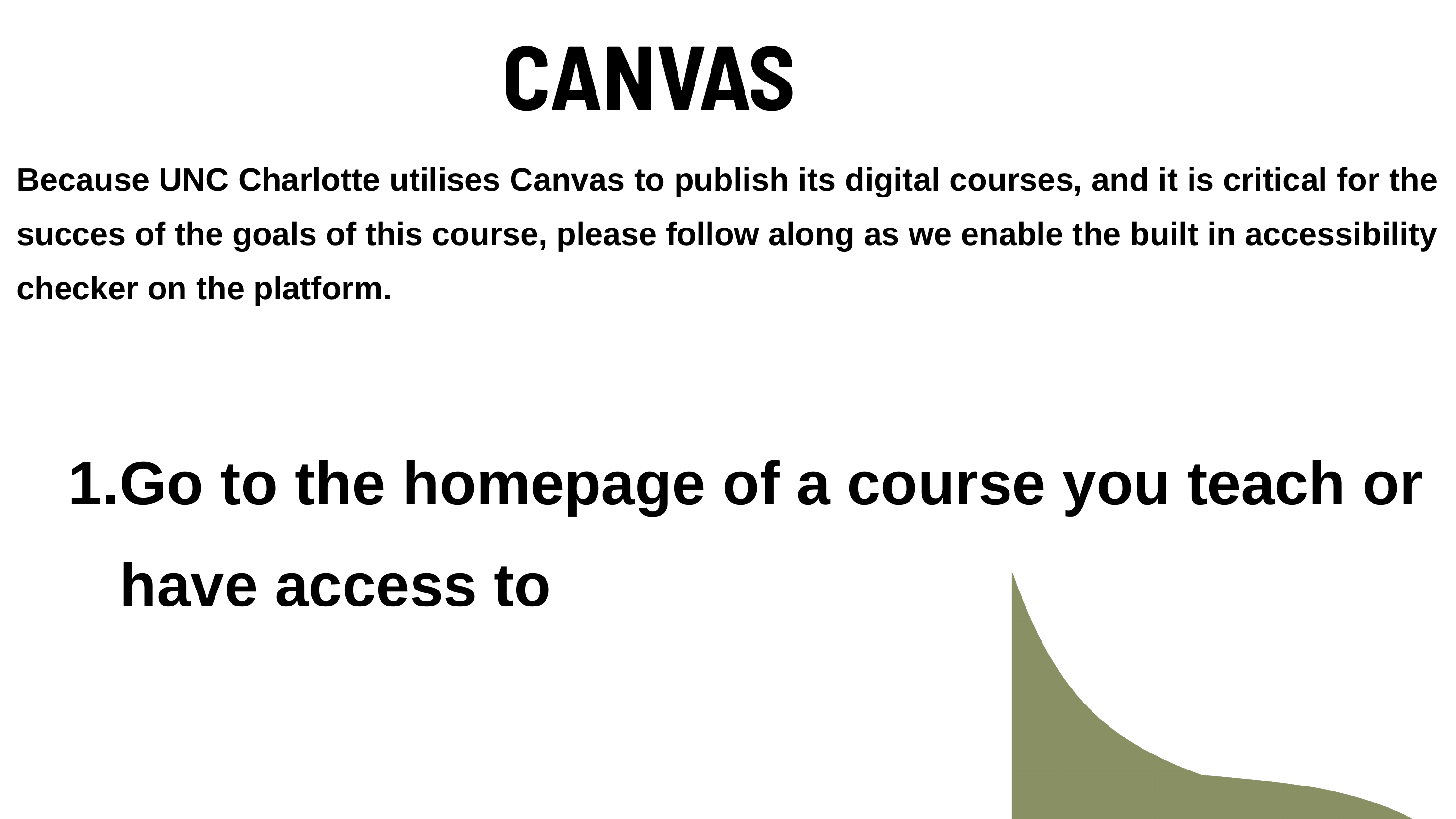

CANVAS
Because UNC Charlotte utilises Canvas to publish its digital courses, and it is critical for the succes of the goals of this course, please follow along as we enable the built in accessibility checker on the platform.

Go to the homepage of a course you teach or have access to